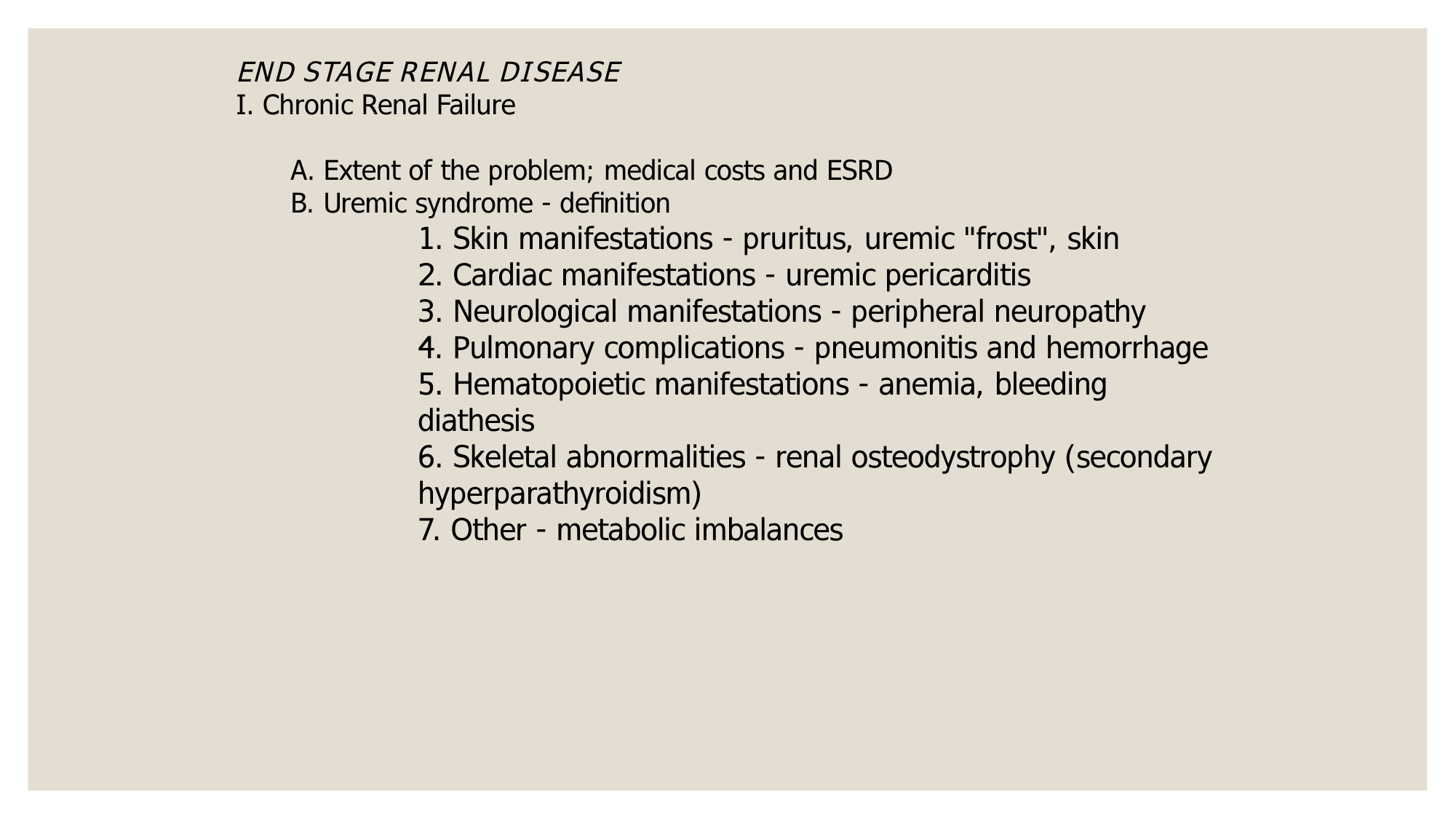

END STAGE RENAL DISEASE
I. Chronic Renal Failure

A. Extent of the problem; medical costs and ESRD
B. Uremic syndrome - definition
	1. Skin manifestations - pruritus, uremic "frost", skin
2. Cardiac manifestations - uremic pericarditis
3. Neurological manifestations - peripheral neuropathy
4. Pulmonary complications - pneumonitis and hemorrhage
5. Hematopoietic manifestations - anemia, bleeding diathesis
6. Skeletal abnormalities - renal osteodystrophy (secondary hyperparathyroidism)
7. Other - metabolic imbalances